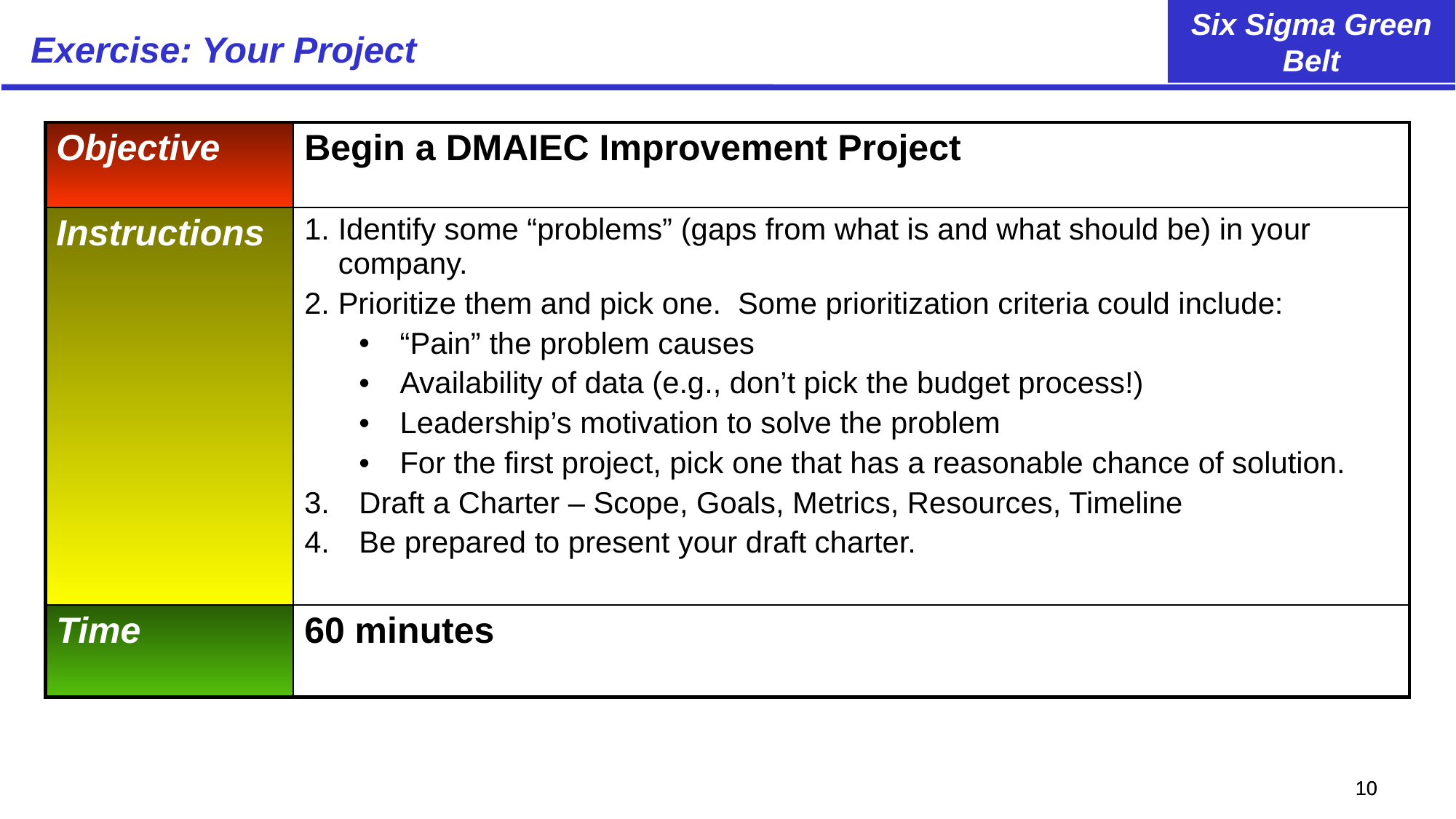

10
# Exercise: Your Project
| Objective | Begin a DMAIEC Improvement Project |
| --- | --- |
| Instructions | Identify some “problems” (gaps from what is and what should be) in your company. Prioritize them and pick one. Some prioritization criteria could include: “Pain” the problem causes Availability of data (e.g., don’t pick the budget process!) Leadership’s motivation to solve the problem For the first project, pick one that has a reasonable chance of solution. Draft a Charter – Scope, Goals, Metrics, Resources, Timeline Be prepared to present your draft charter. |
| Time | 60 minutes |